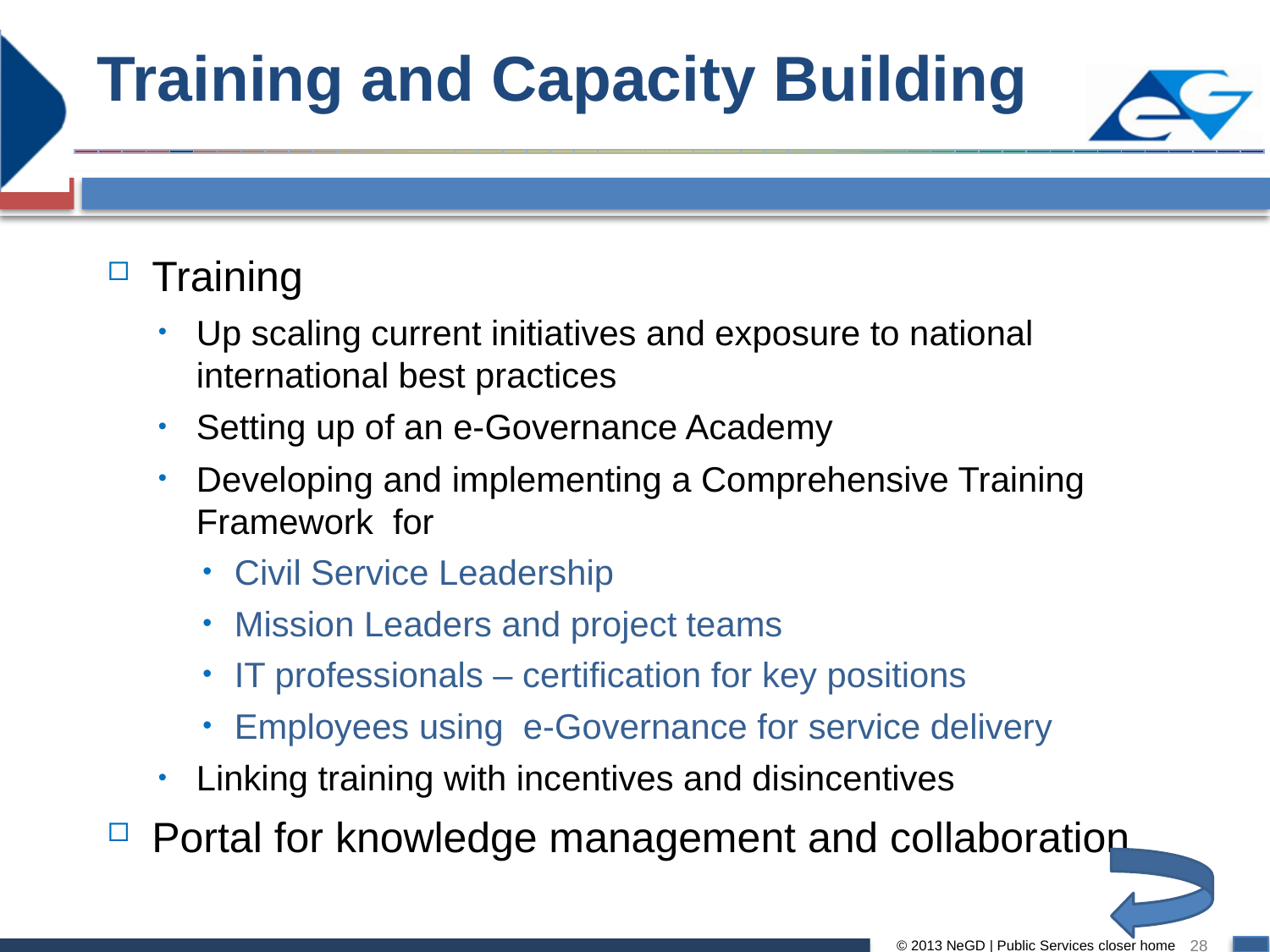

Training and Capacity Building

Training
Up scaling current initiatives and exposure to national international best practices
Setting up of an e-Governance Academy
Developing and implementing a Comprehensive Training Framework  for
Civil Service Leadership
Mission Leaders and project teams
IT professionals – certification for key positions
Employees using  e-Governance for service delivery
Linking training with incentives and disincentives
Portal for knowledge management and collaboration